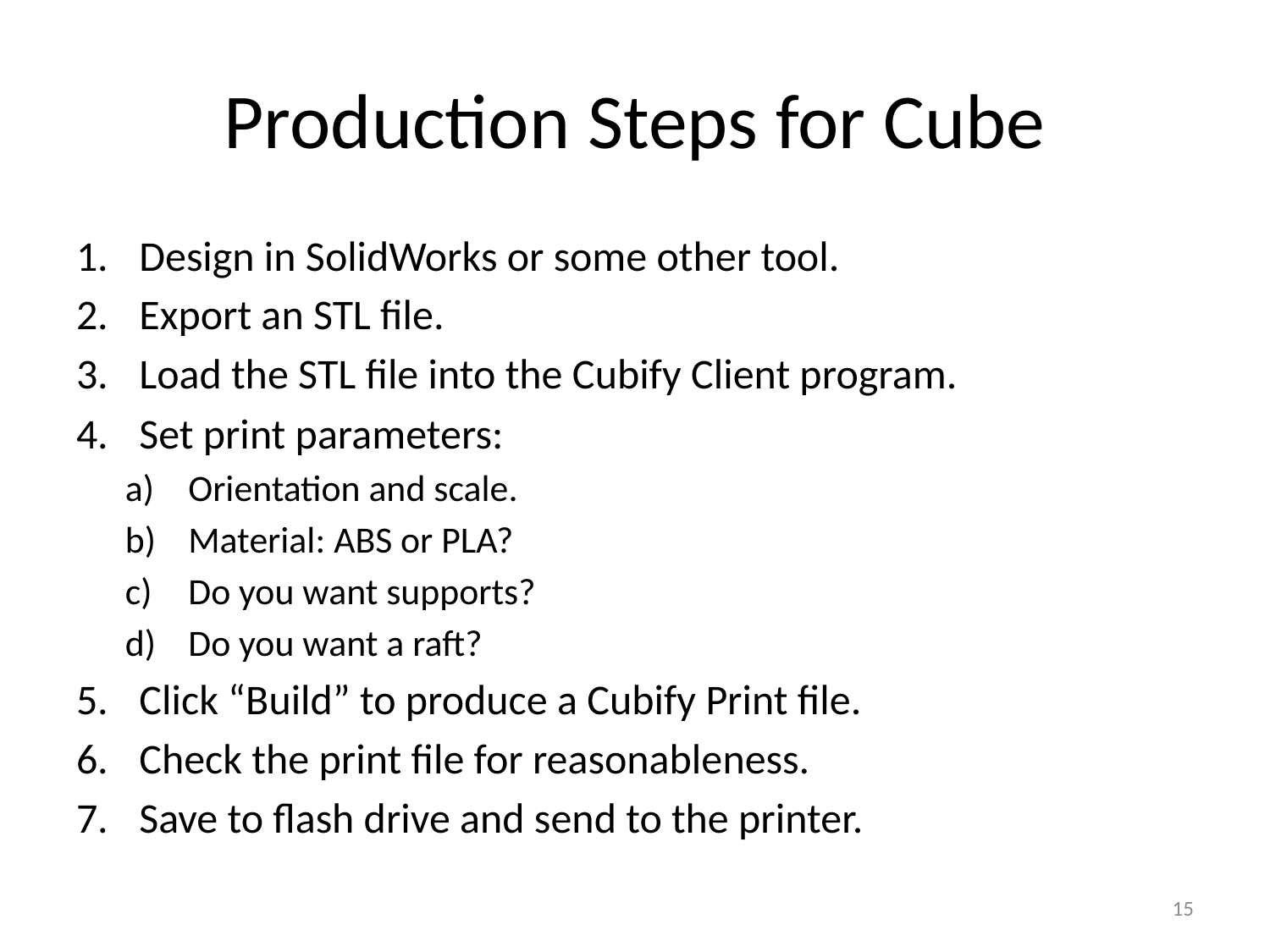

# Production Steps for Cube
Design in SolidWorks or some other tool.
Export an STL file.
Load the STL file into the Cubify Client program.
Set print parameters:
Orientation and scale.
Material: ABS or PLA?
Do you want supports?
Do you want a raft?
Click “Build” to produce a Cubify Print file.
Check the print file for reasonableness.
Save to flash drive and send to the printer.
15